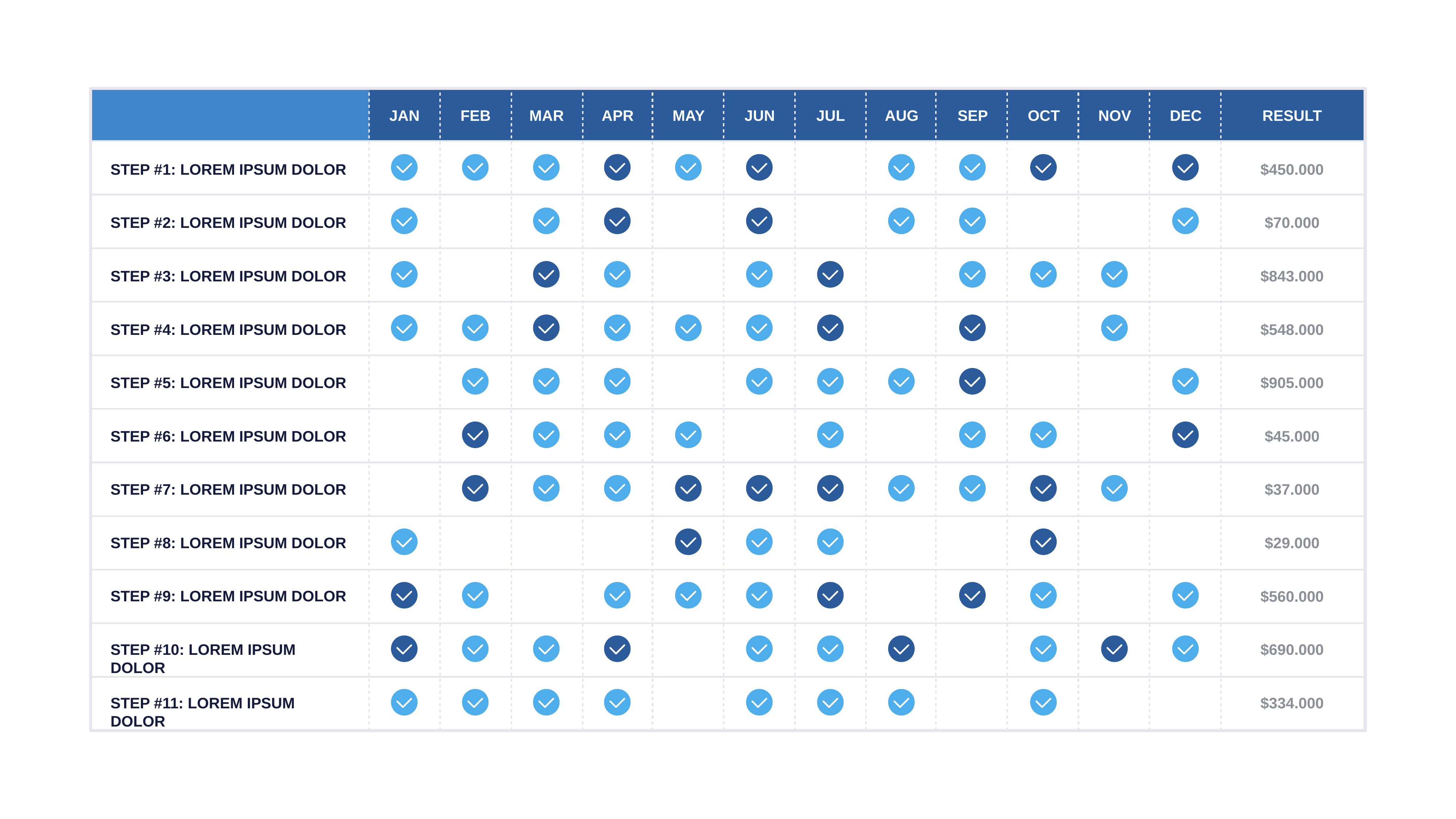

JAN
FEB
MAR
APR
MAY
JUN
JUL
AUG
SEP
OCT
NOV
DEC
Result

SteP #1: Lorem ipsum dolor
$450.000

SteP #2: Lorem ipsum dolor
$70.000

SteP #3: Lorem ipsum dolor
$843.000

SteP #4: Lorem ipsum dolor
$548.000

SteP #5: Lorem ipsum dolor
$905.000

SteP #6: Lorem ipsum dolor
$45.000

SteP #7: Lorem ipsum dolor
$37.000

SteP #8: Lorem ipsum dolor
$29.000

SteP #9: Lorem ipsum dolor
$560.000

SteP #10: Lorem ipsum dolor
$690.000

SteP #11: Lorem ipsum dolor
$334.000